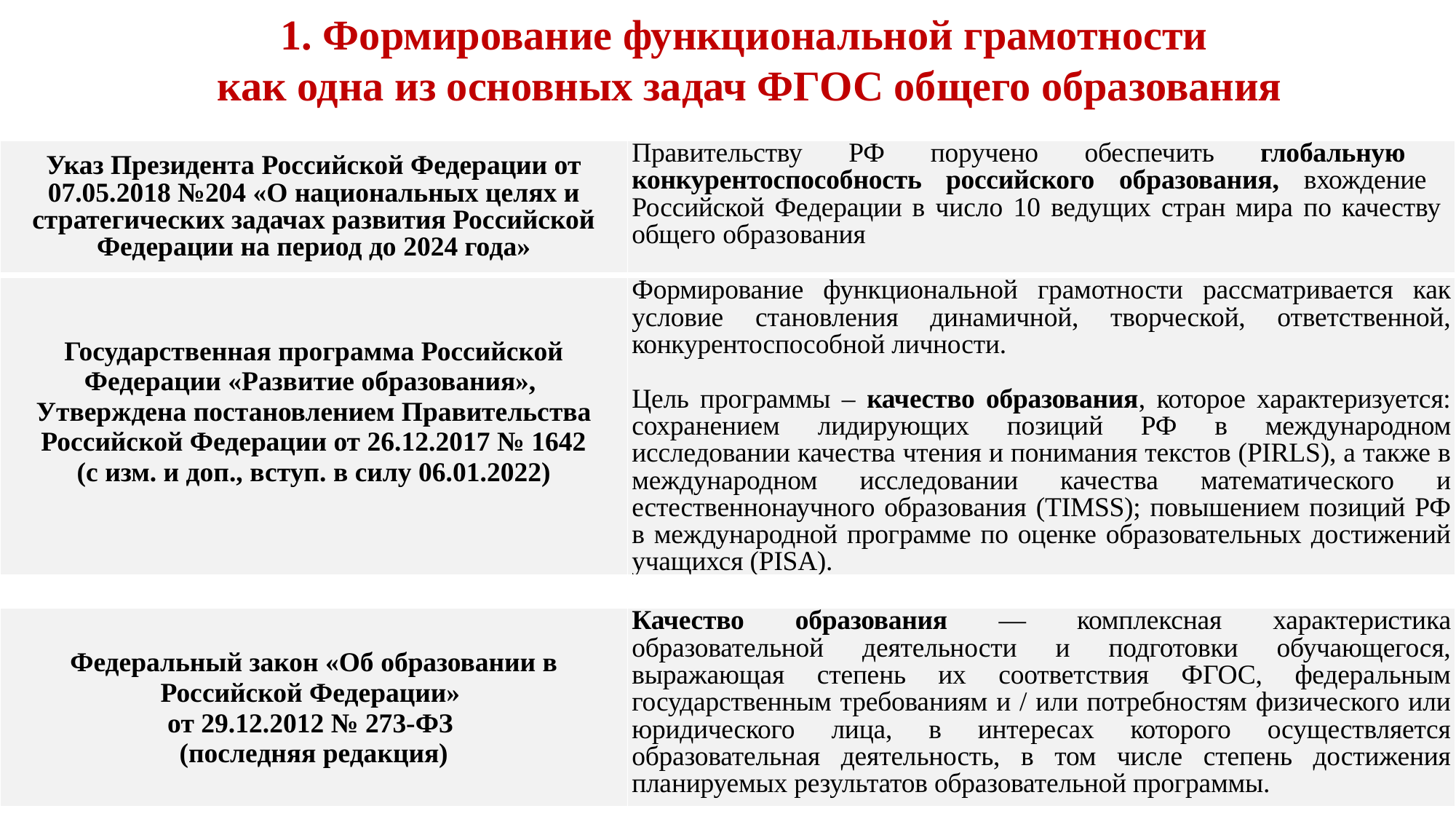

1. Формирование функциональной грамотности
как одна из основных задач ФГОС общего образования
| Указ Президента Российской Федерации от 07.05.2018 №204 «О национальных целях и стратегических задачах развития Российской Федерации на период до 2024 года» | Правительству РФ поручено обеспечить глобальную конкурентоспособность российского образования, вхождение Российской Федерации в число 10 ведущих стран мира по качеству общего образования |
| --- | --- |
| Государственная программа Российской Федерации «Развитие образования», Утверждена постановлением Правительства Российской Федерации от 26.12.2017 № 1642 (с изм. и доп., вступ. в силу 06.01.2022) | Формирование функциональной грамотности рассматривается как условие становления динамичной, творческой, ответственной, конкурентоспособной личности. Цель программы – качество образования, которое характеризуется: сохранением лидирующих позиций РФ в международном исследовании качества чтения и понимания текстов (PIRLS), а также в международном исследовании качества математического и естественнонаучного образования (TIMSS); повышением позиций РФ в международной программе по оценке образовательных достижений учащихся (PISA). |
| --- | --- |
| Федеральный закон «Об образовании в Российской Федерации» от 29.12.2012 № 273-ФЗ (последняя редакция) | Качество образования — комплексная характеристика образовательной деятельности и подготовки обучающегося, выражающая степень их соответствия ФГОС, федеральным государственным требованиям и / или потребностям физического или юридического лица, в интересах которого осуществляется образовательная деятельность, в том числе степень достижения планируемых результатов образовательной программы. |
| --- | --- |